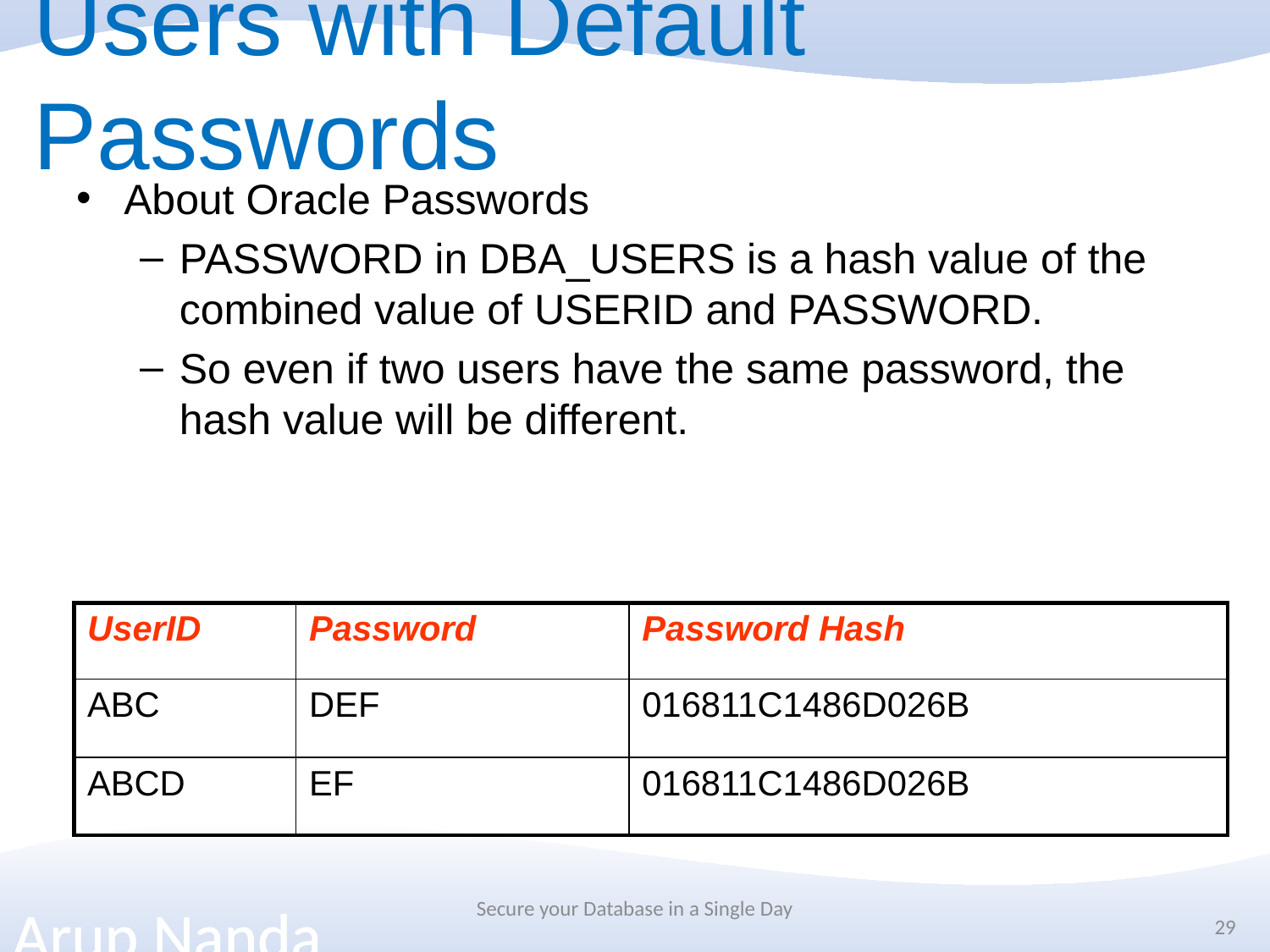

# Users with Default Passwords
About Oracle Passwords
PASSWORD in DBA_USERS is a hash value of the combined value of USERID and PASSWORD.
So even if two users have the same password, the hash value will be different.
| UserID | Password | Password Hash |
| --- | --- | --- |
| ABC | DEF | 016811C1486D026B |
| ABCD | EF | 016811C1486D026B |
Secure your Database in a Single Day
29